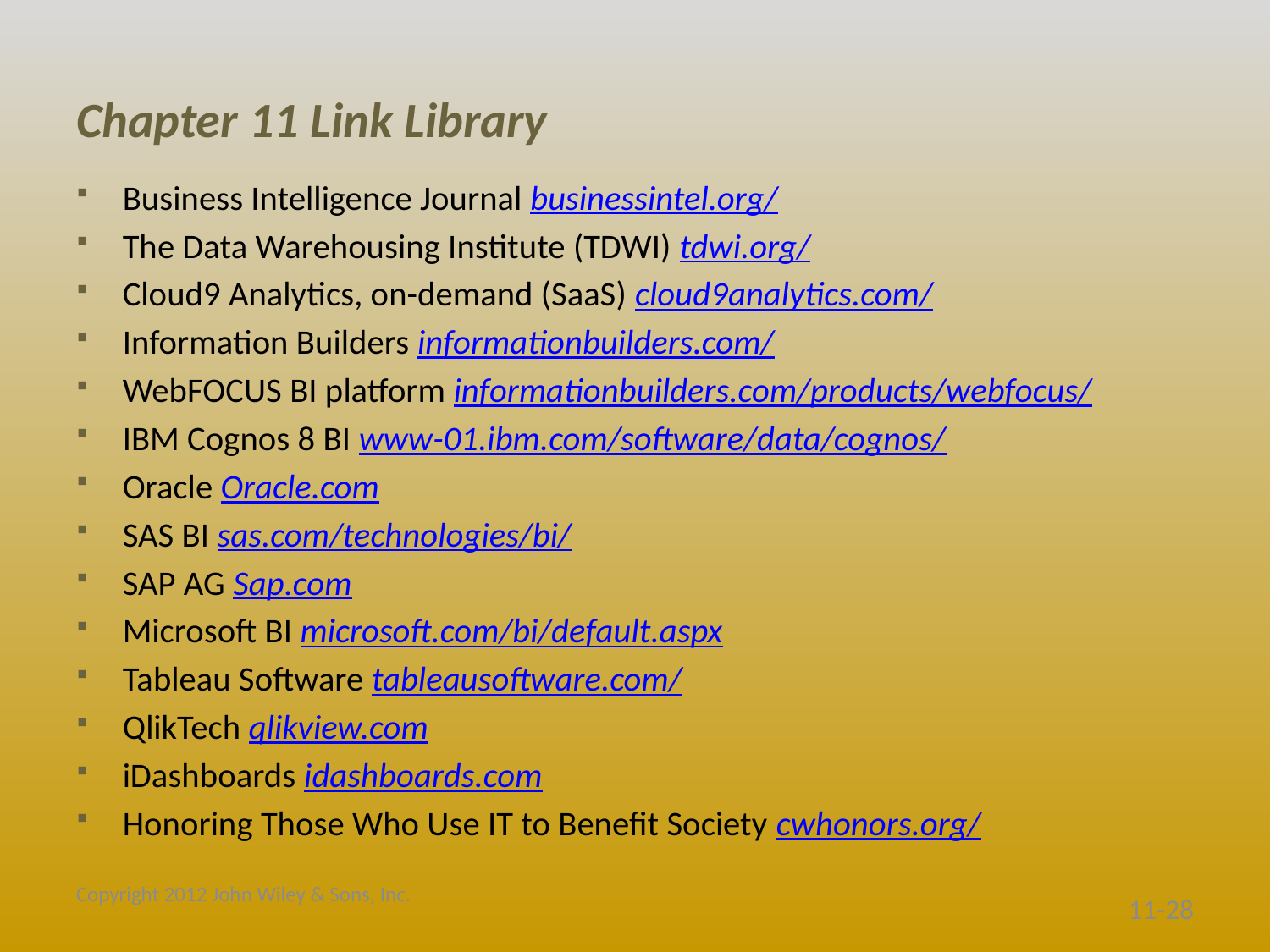

# Chapter 11 Link Library
Business Intelligence Journal businessintel.org/
The Data Warehousing Institute (TDWI) tdwi.org/
Cloud9 Analytics, on-demand (SaaS) cloud9analytics.com/
Information Builders informationbuilders.com/
WebFOCUS BI platform informationbuilders.com/products/webfocus/
IBM Cognos 8 BI www-01.ibm.com/software/data/cognos/
Oracle Oracle.com
SAS BI sas.com/technologies/bi/
SAP AG Sap.com
Microsoft BI microsoft.com/bi/default.aspx
Tableau Software tableausoftware.com/
QlikTech qlikview.com
iDashboards idashboards.com
Honoring Those Who Use IT to Benefit Society cwhonors.org/
Copyright 2012 John Wiley & Sons, Inc.
11-28